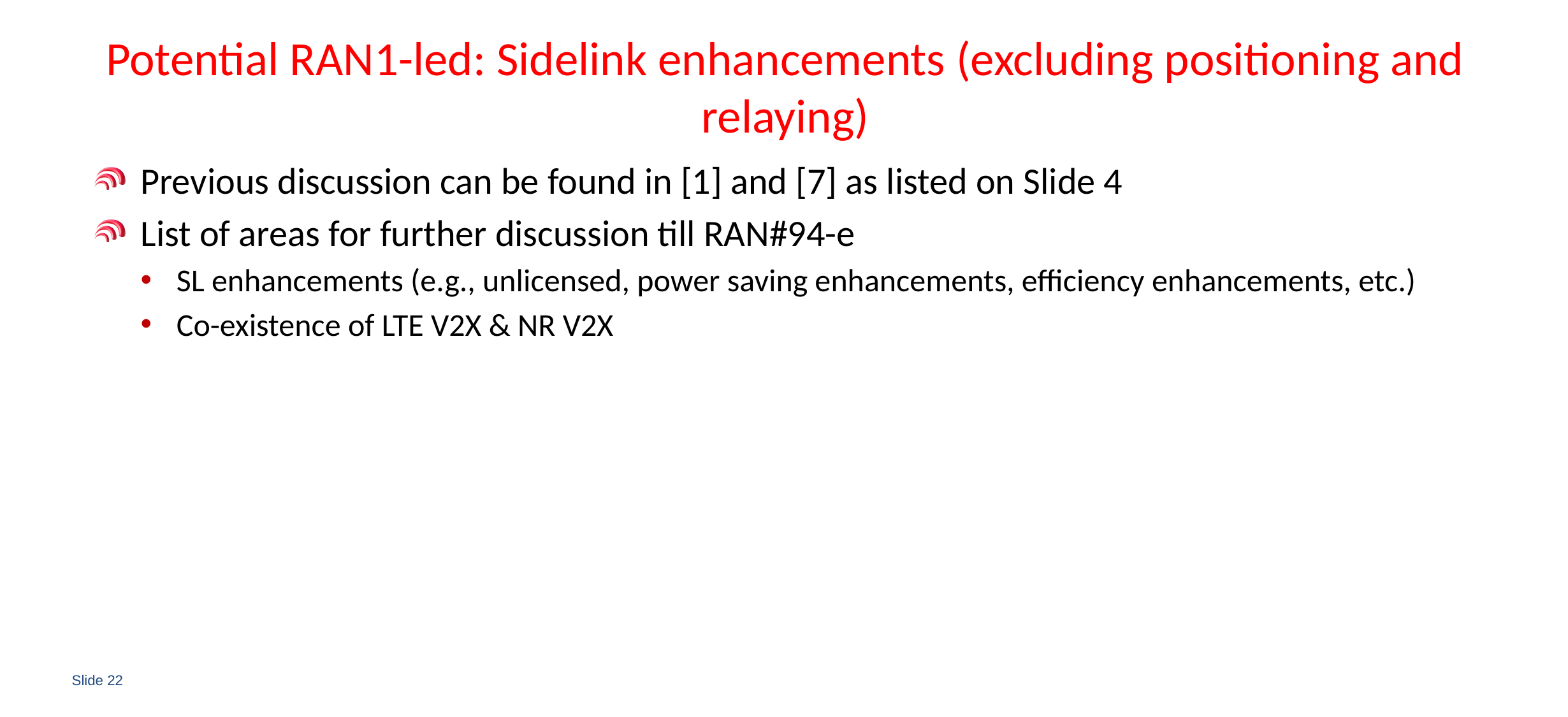

# Potential RAN1-led: Sidelink enhancements (excluding positioning and relaying)
Previous discussion can be found in [1] and [7] as listed on Slide 4
List of areas for further discussion till RAN#94-e
SL enhancements (e.g., unlicensed, power saving enhancements, efficiency enhancements, etc.)
Co-existence of LTE V2X & NR V2X